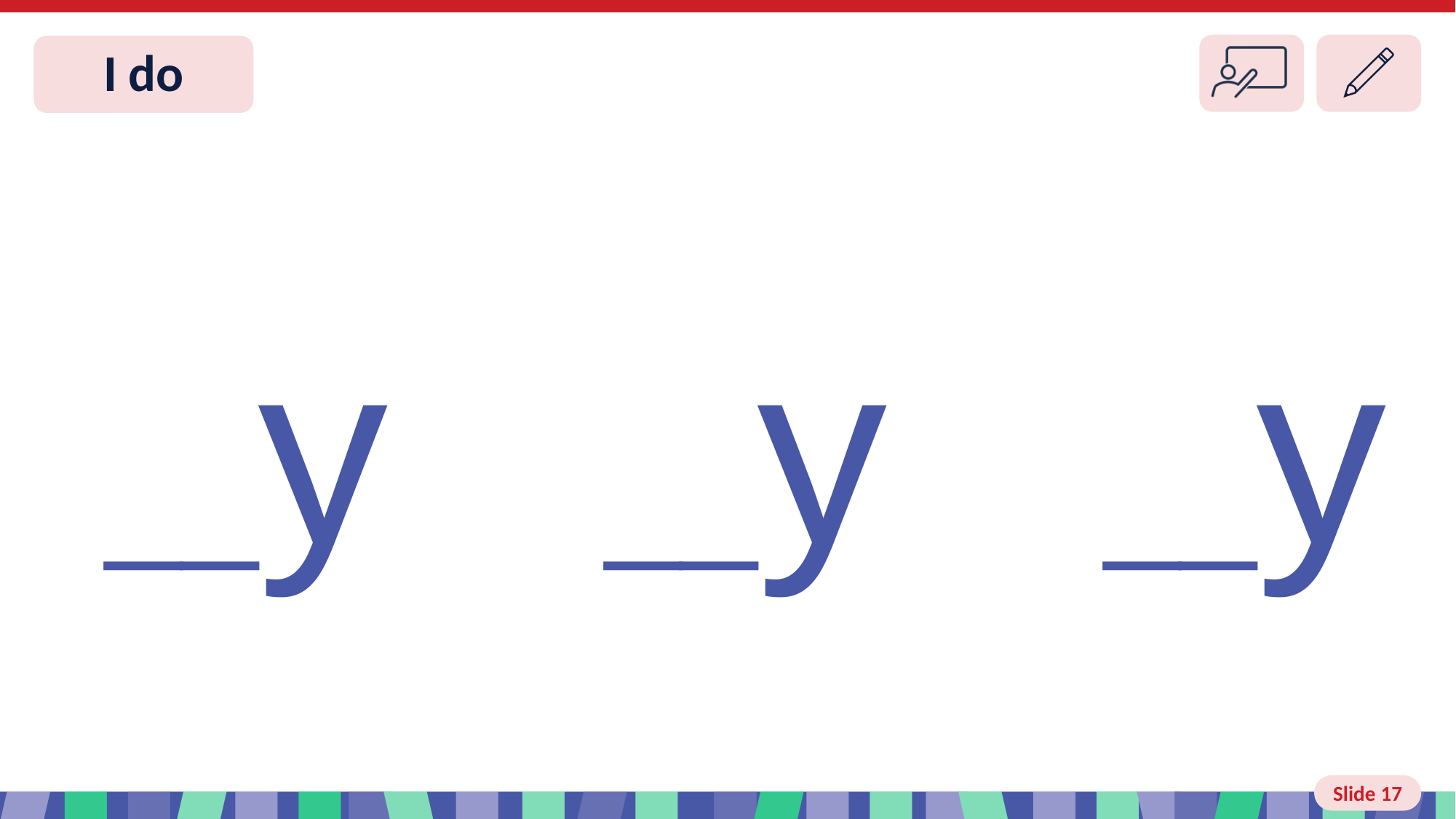

# Slide 17 I do
 __y   __y   __y